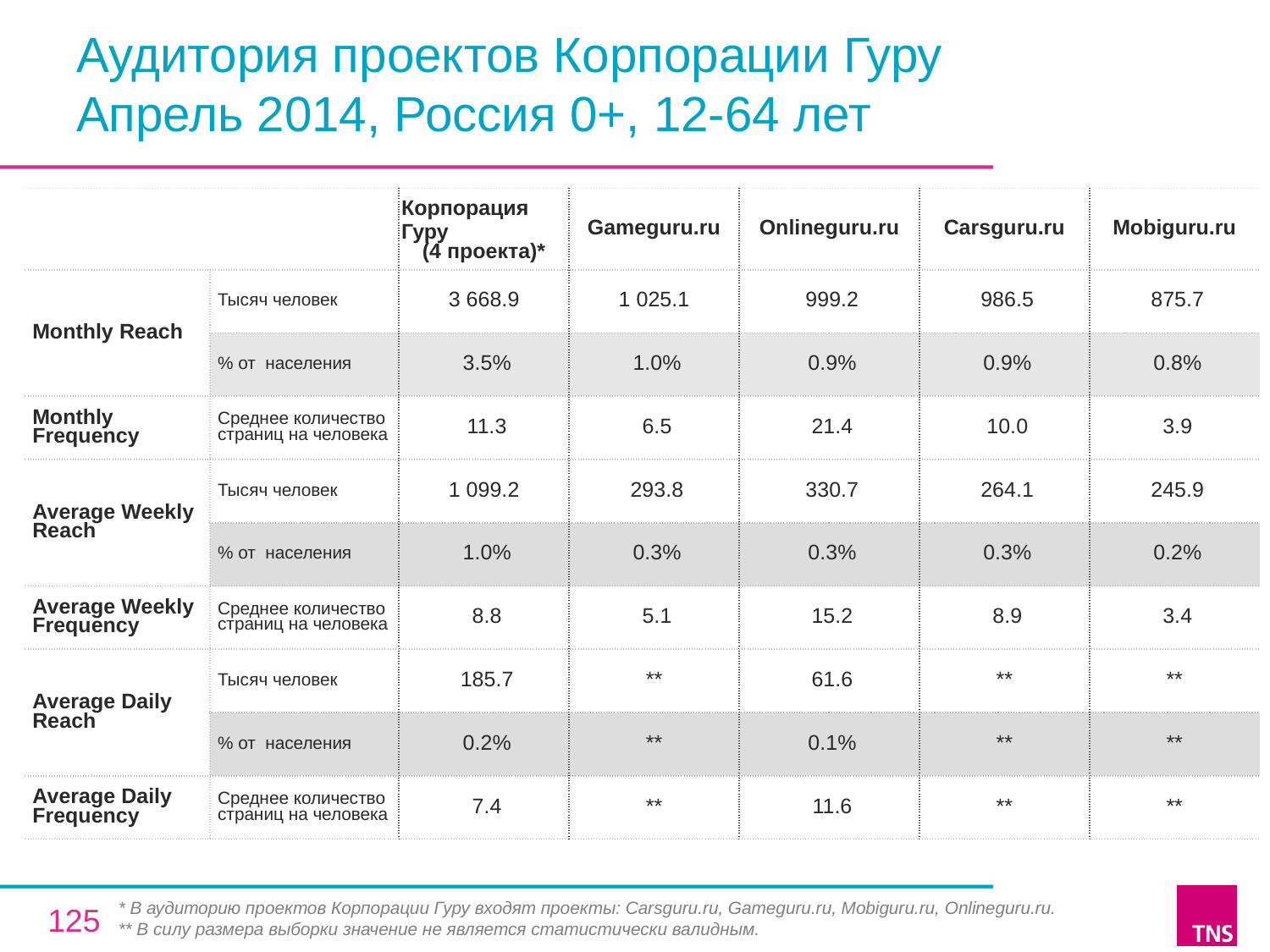

# Аудитория проектов Корпорации Гуру Апрель 2014, Россия 0+, 12-64 лет
|  |  | Корпорация Гуру (4 проекта)\* | Gameguru.ru | Onlineguru.ru | Carsguru.ru | Mobiguru.ru |
| --- | --- | --- | --- | --- | --- | --- |
| Monthly Reach | Тысяч человек | 3 668.9 | 1 025.1 | 999.2 | 986.5 | 875.7 |
|  | % от населения | 3.5% | 1.0% | 0.9% | 0.9% | 0.8% |
| Monthly Frequency | Среднее количество страниц на человека | 11.3 | 6.5 | 21.4 | 10.0 | 3.9 |
| Average Weekly Reach | Тысяч человек | 1 099.2 | 293.8 | 330.7 | 264.1 | 245.9 |
|  | % от населения | 1.0% | 0.3% | 0.3% | 0.3% | 0.2% |
| Average Weekly Frequency | Среднее количество страниц на человека | 8.8 | 5.1 | 15.2 | 8.9 | 3.4 |
| Average Daily Reach | Тысяч человек | 185.7 | \*\* | 61.6 | \*\* | \*\* |
|  | % от населения | 0.2% | \*\* | 0.1% | \*\* | \*\* |
| Average Daily Frequency | Среднее количество страниц на человека | 7.4 | \*\* | 11.6 | \*\* | \*\* |
* В аудиторию проектов Корпорации Гуру входят проекты: Carsguru.ru, Gameguru.ru, Mobiguru.ru, Onlineguru.ru.
** В силу размера выборки значение не является статистически валидным.
125